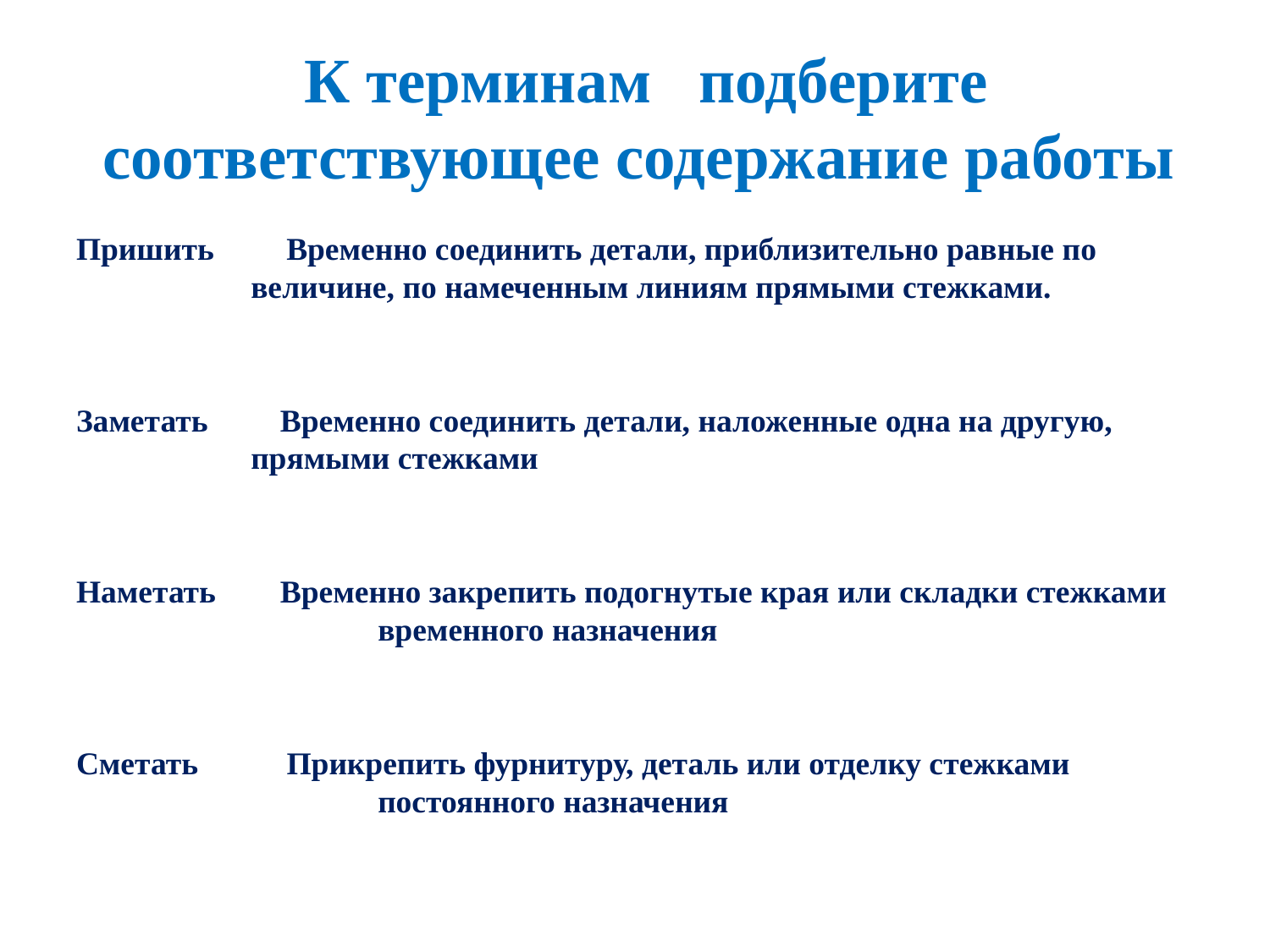

# К терминам   подберите соответствующее содержание работы
Пришить         Временно соединить детали, приблизительно равные по     		величине, по намеченным линиям прямыми стежками.

Заметать         Временно соединить детали, наложенные одна на другую, 		прямыми стежками

Наметать        Временно закрепить подогнутые края или складки стежками 		временного назначения

Сметать           Прикрепить фурнитуру, деталь или отделку стежками 			постоянного назначения